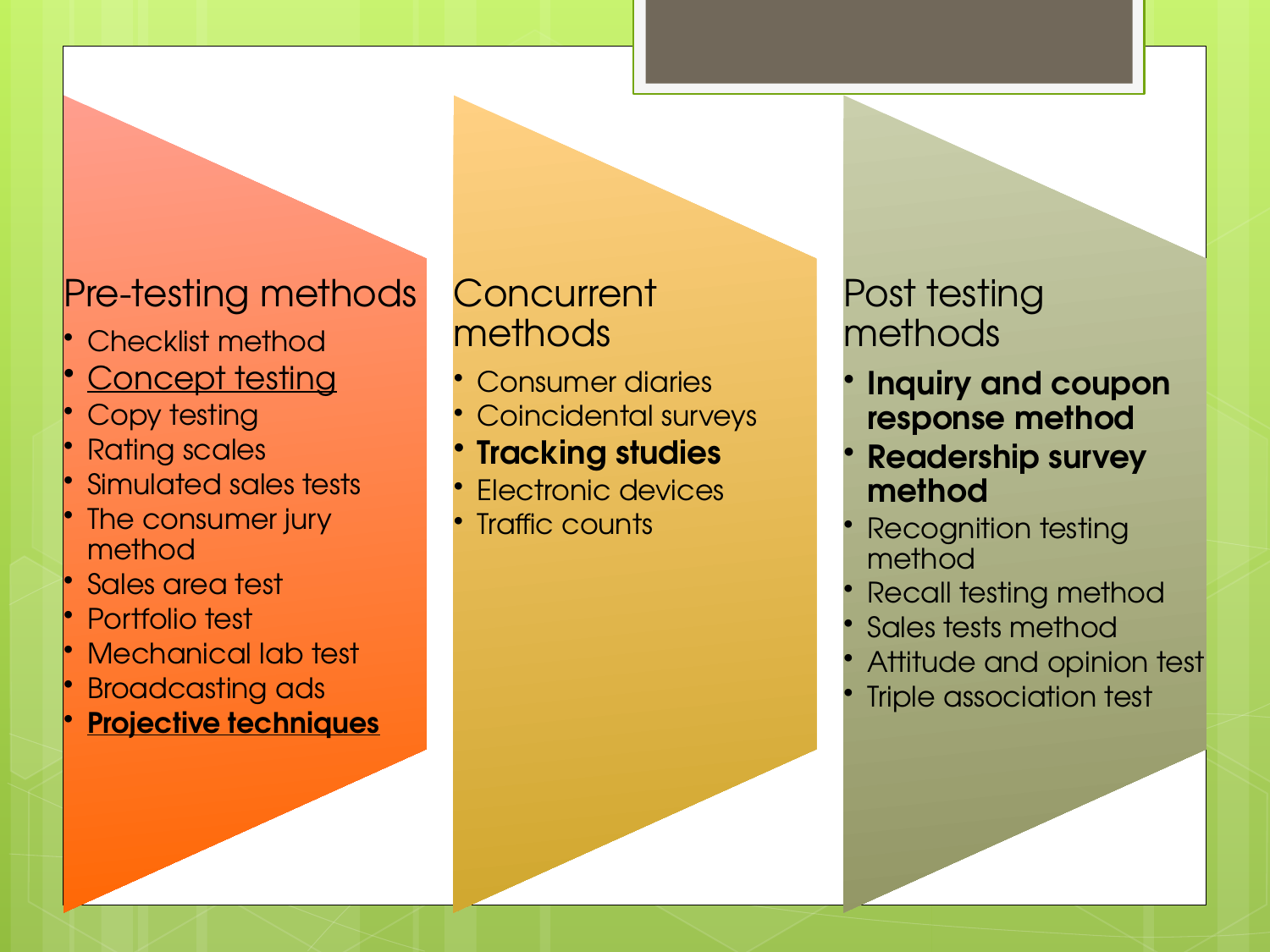

Pre-testing methods
Checklist method
Concept testing
Copy testing
Rating scales
Simulated sales tests
The consumer jury method
Sales area test
Portfolio test
Mechanical lab test
Broadcasting ads
Projective techniques
Concurrent methods
Consumer diaries
Coincidental surveys
Tracking studies
Electronic devices
Traffic counts
Post testing methods
Inquiry and coupon response method
Readership survey method
Recognition testing method
Recall testing method
Sales tests method
Attitude and opinion test
Triple association test